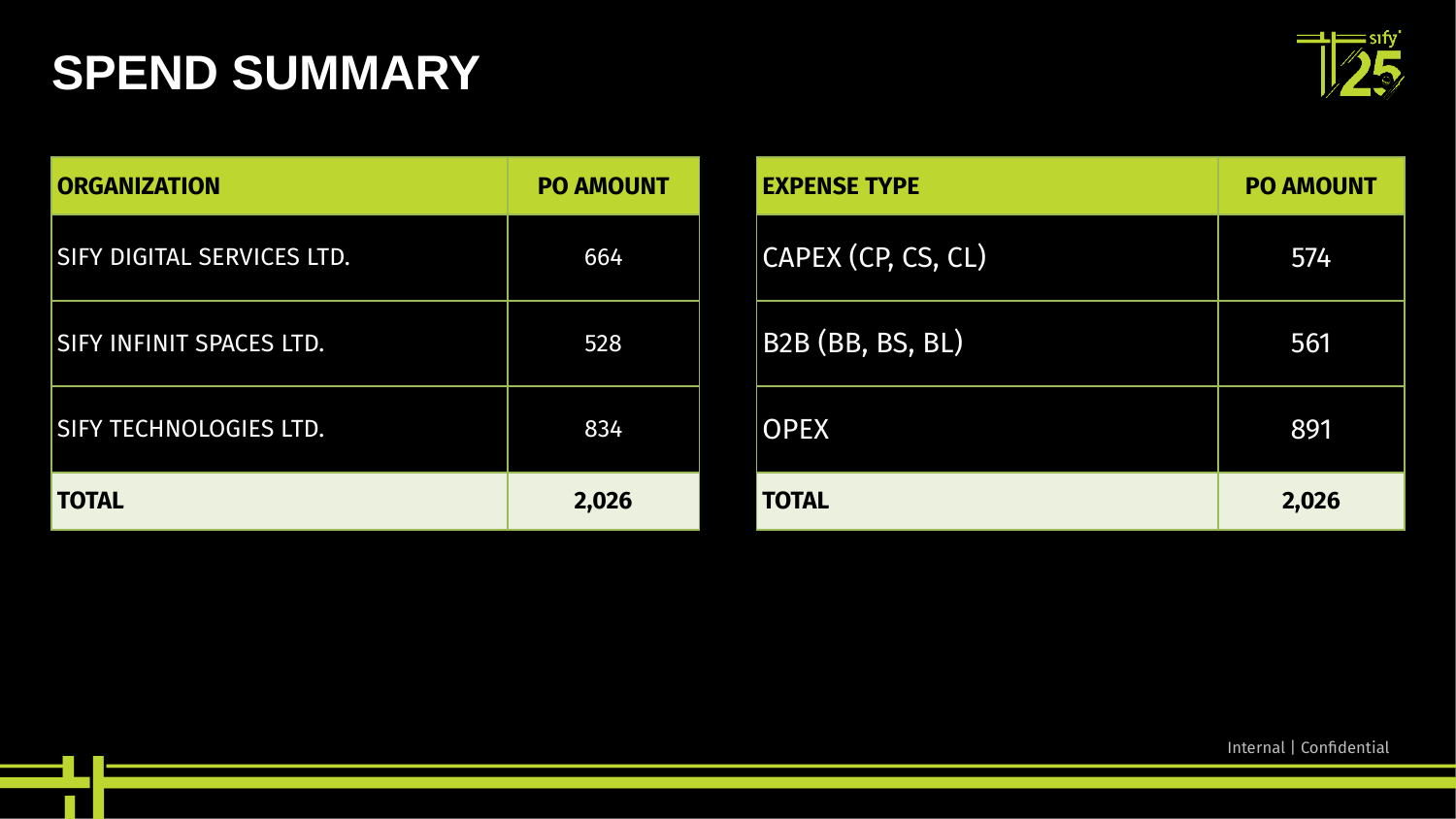

# Spend summary
All values are in INR crores
| ORGANIZATION | PO AMOUNT |
| --- | --- |
| SIFY DIGITAL SERVICES LTD. | 664 |
| SIFY INFINIT SPACES LTD. | 528 |
| SIFY TECHNOLOGIES LTD. | 834 |
| TOTAL | 2,026 |
| EXPENSE TYPE | PO AMOUNT |
| --- | --- |
| CAPEX (CP, CS, CL) | 574 |
| B2B (BB, BS, BL) | 561 |
| OPEX | 891 |
| TOTAL | 2,026 |